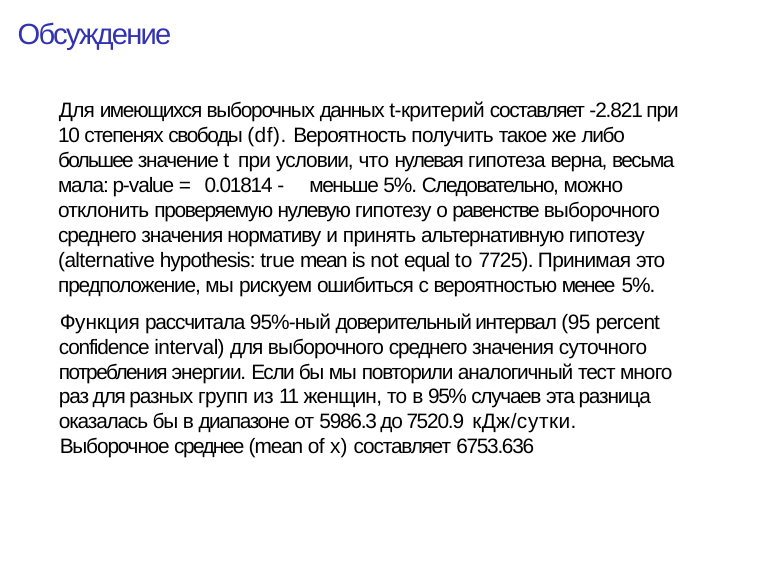

# Обсуждение
Для имеющихся выборочных данных t-критерий составляет -2.821 при  10 степенях свободы (df). Вероятность получить такое же либо  большее значение t при условии, что нулевая гипотеза верна, весьма  мала: p-value = 0.01814 - меньше 5%. Следовательно, можно  отклонить проверяемую нулевую гипотезу о равенстве выборочного  среднего значения нормативу и принять альтернативную гипотезу  (alternative hypothesis: true mean is not equal to 7725). Принимая это  предположение, мы рискуем ошибиться с вероятностью менее 5%.
Функция рассчитала 95%-ный доверительный интервал (95 percent  confidence interval) для выборочного среднего значения суточного  потребления энергии. Если бы мы повторили аналогичный тест много  раз для разных групп из 11 женщин, то в 95% случаев эта разница  оказалась бы в диапазоне от 5986.3 до 7520.9 кДж/сутки.
Выборочное среднее (mean of x) составляет 6753.636